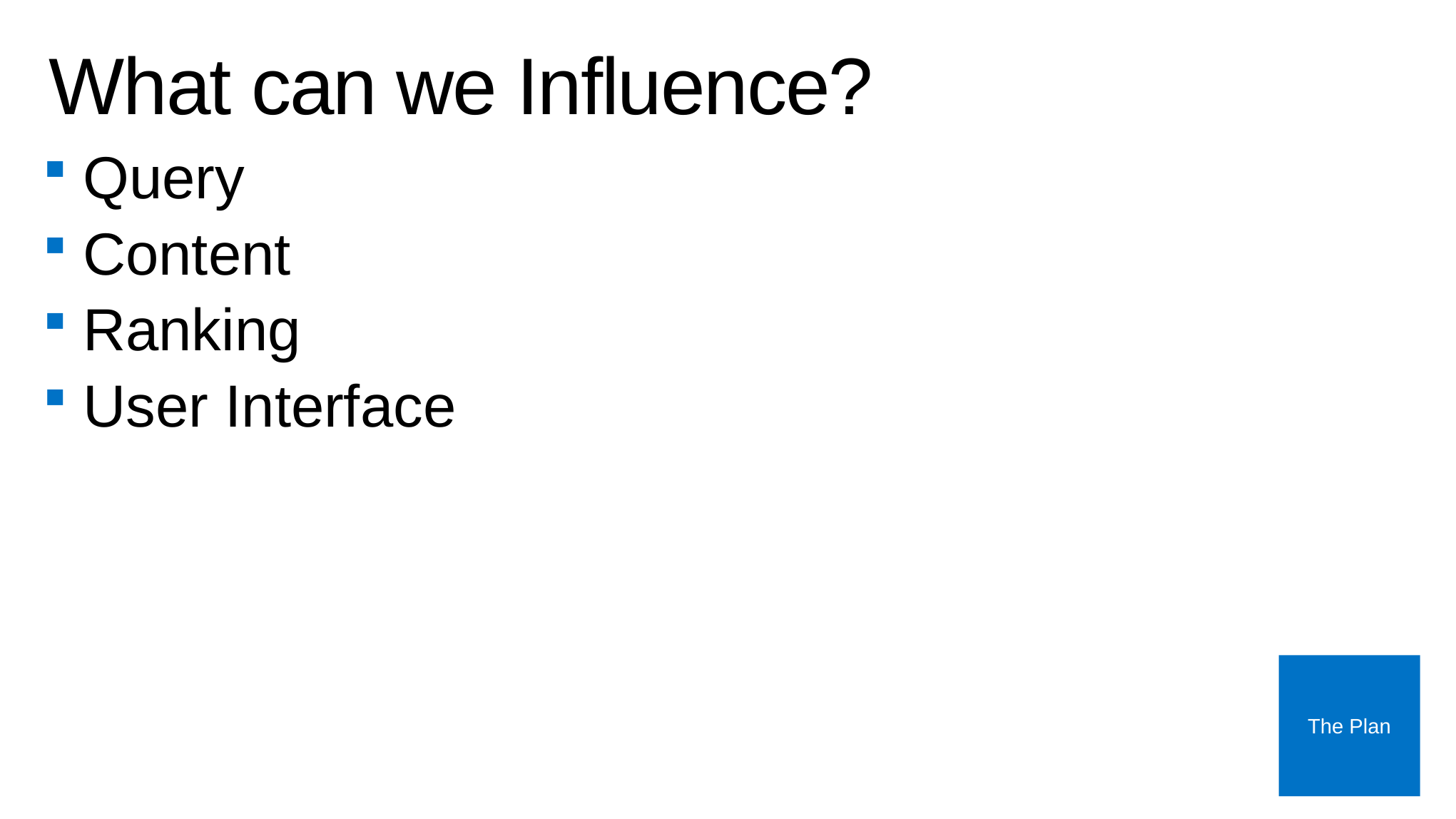

# What can we Influence?
Query
Content
Ranking
User Interface
The Plan